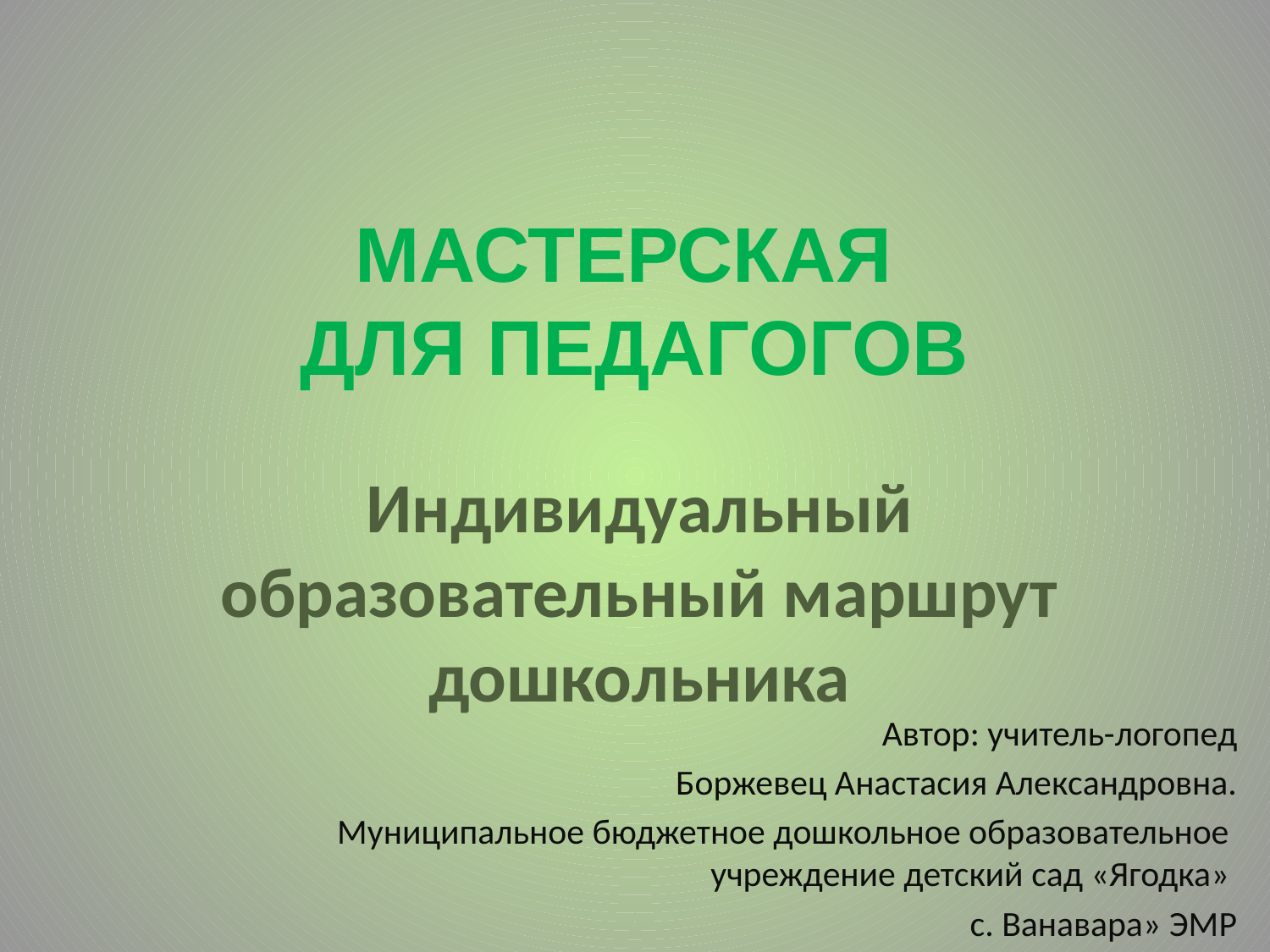

# МАСТЕРСКАЯ ДЛЯ ПЕДАГОГОВ
Индивидуальный образовательный маршрут дошкольника
Автор: учитель-логопед
Боржевец Анастасия Александровна.
Муниципальное бюджетное дошкольное образовательное  учреждение детский сад «Ягодка»
с. Ванавара» ЭМР